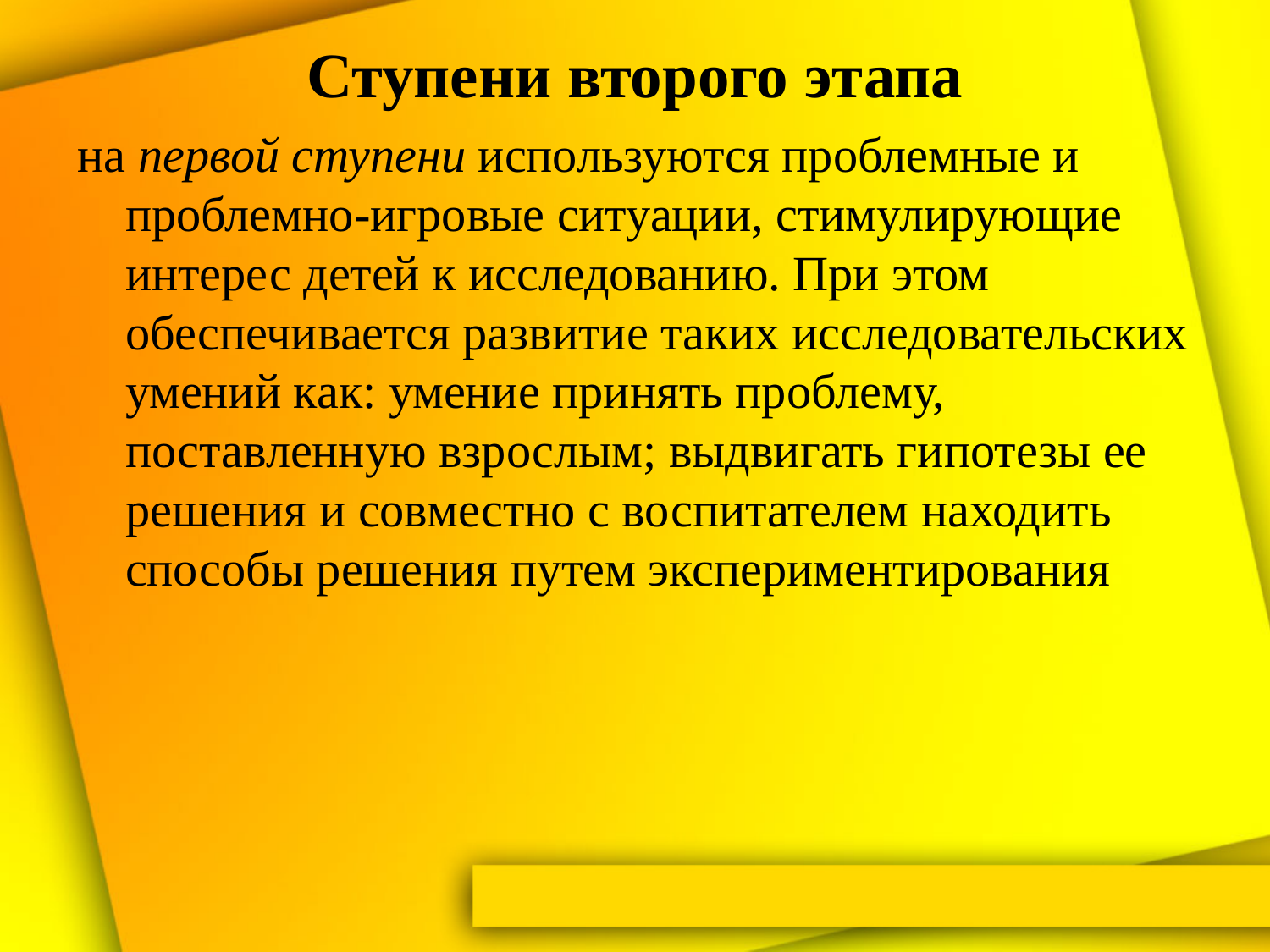

# Ступени второго этапа
на первой ступени используются проблемные и проблемно-игровые ситуации, стимулирующие интерес детей к исследованию. При этом обеспечивается развитие таких исследовательских умений как: умение принять проблему, поставленную взрослым; выдвигать гипотезы ее решения и совместно с воспитателем находить способы решения путем экспериментирования